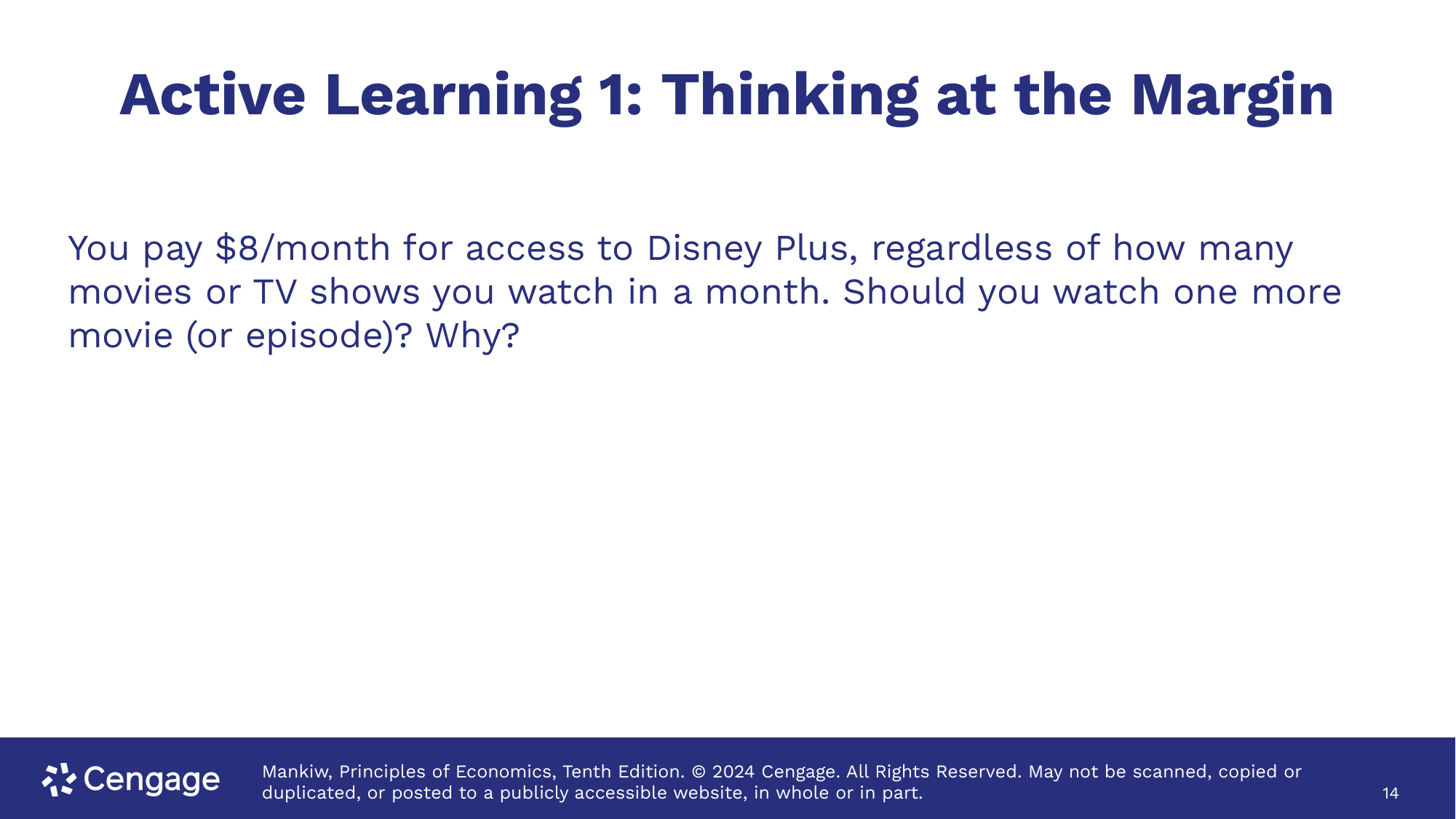

# Active Learning 1: Thinking at the Margin
You pay $8/month for access to Disney Plus, regardless of how many movies or TV shows you watch in a month. Should you watch one more movie (or episode)? Why?